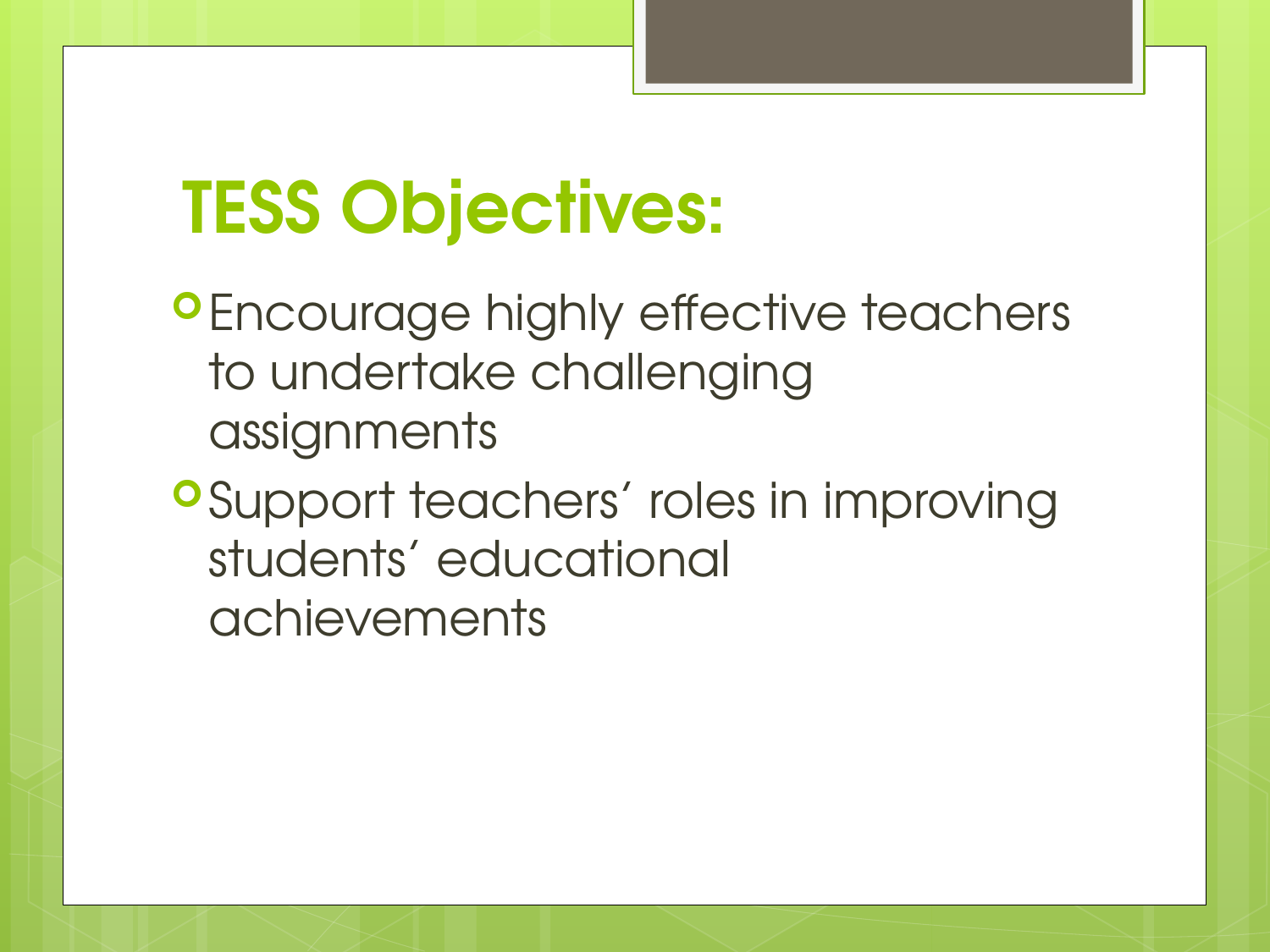

# TESS Objectives:
Encourage highly effective teachers to undertake challenging assignments
Support teachers’ roles in improving students’ educational achievements